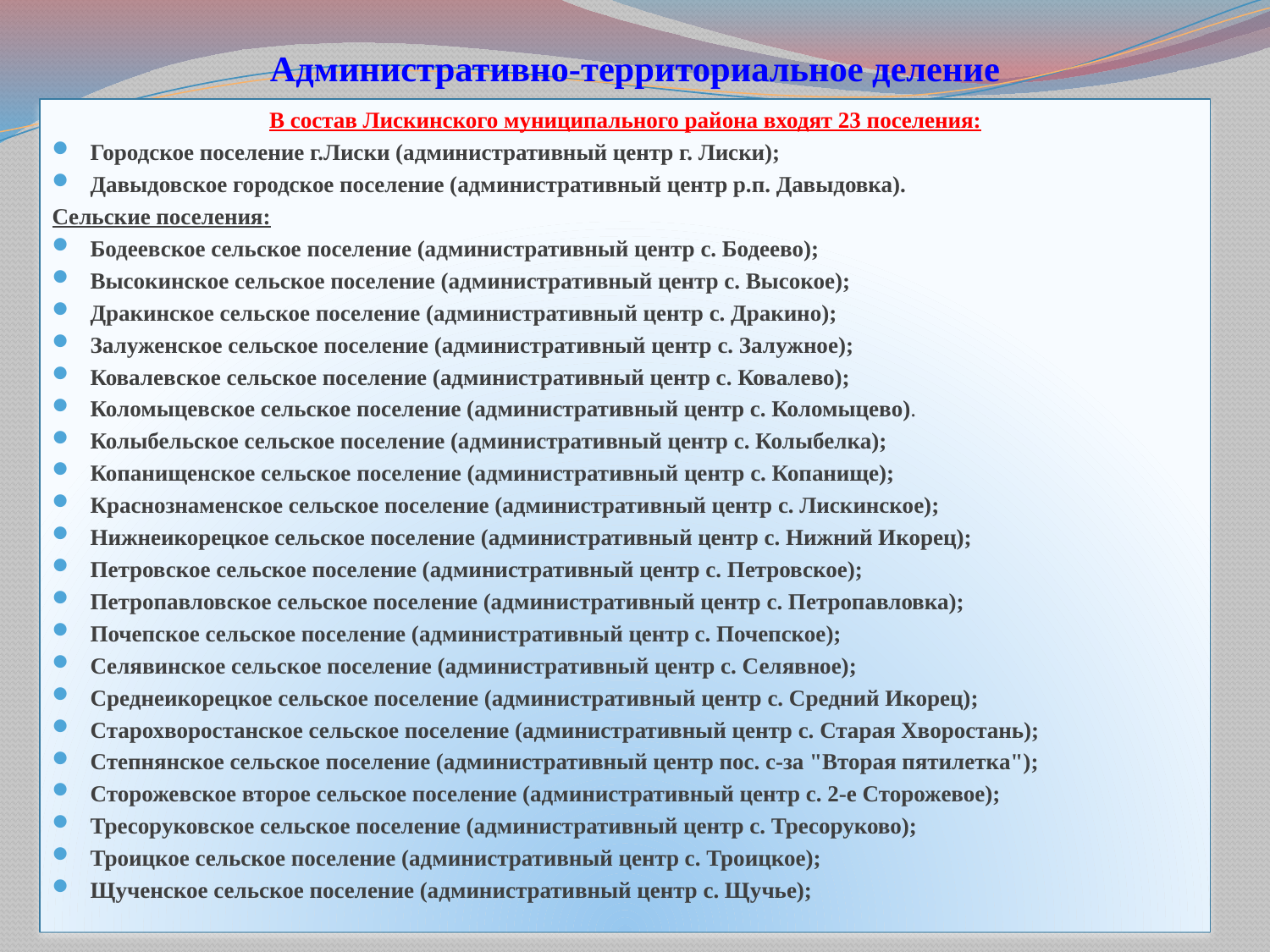

# Административно-территориальное деление
В состав Лискинского муниципального района входят 23 поселения:
Городское поселение г.Лиски (административный центр г. Лиски);
Давыдовское городское поселение (административный центр р.п. Давыдовка).
Сельские поселения:
Бодеевское сельское поселение (административный центр с. Бодеево);
Высокинское сельское поселение (административный центр с. Высокое);
Дракинское сельское поселение (административный центр с. Дракино);
Залуженское сельское поселение (административный центр с. Залужное);
Ковалевское сельское поселение (административный центр с. Ковалево);
Коломыцевское сельское поселение (административный центр с. Коломыцево).
Колыбельское сельское поселение (административный центр с. Колыбелка);
Копанищенское сельское поселение (административный центр с. Копанище);
Краснознаменское сельское поселение (административный центр с. Лискинское);
Нижнеикорецкое сельское поселение (административный центр с. Нижний Икорец);
Петровское сельское поселение (административный центр с. Петровское);
Петропавловское сельское поселение (административный центр с. Петропавловка);
Почепское сельское поселение (административный центр с. Почепское);
Селявинское сельское поселение (административный центр с. Селявное);
Среднеикорецкое сельское поселение (административный центр с. Средний Икорец);
Старохворостанское сельское поселение (административный центр с. Старая Хворостань);
Степнянское сельское поселение (административный центр пос. с-за "Вторая пятилетка");
Сторожевское второе сельское поселение (административный центр с. 2-е Сторожевое);
Тресоруковское сельское поселение (административный центр с. Тресоруково);
Троицкое сельское поселение (административный центр с. Троицкое);
Щученское сельское поселение (административный центр с. Щучье);